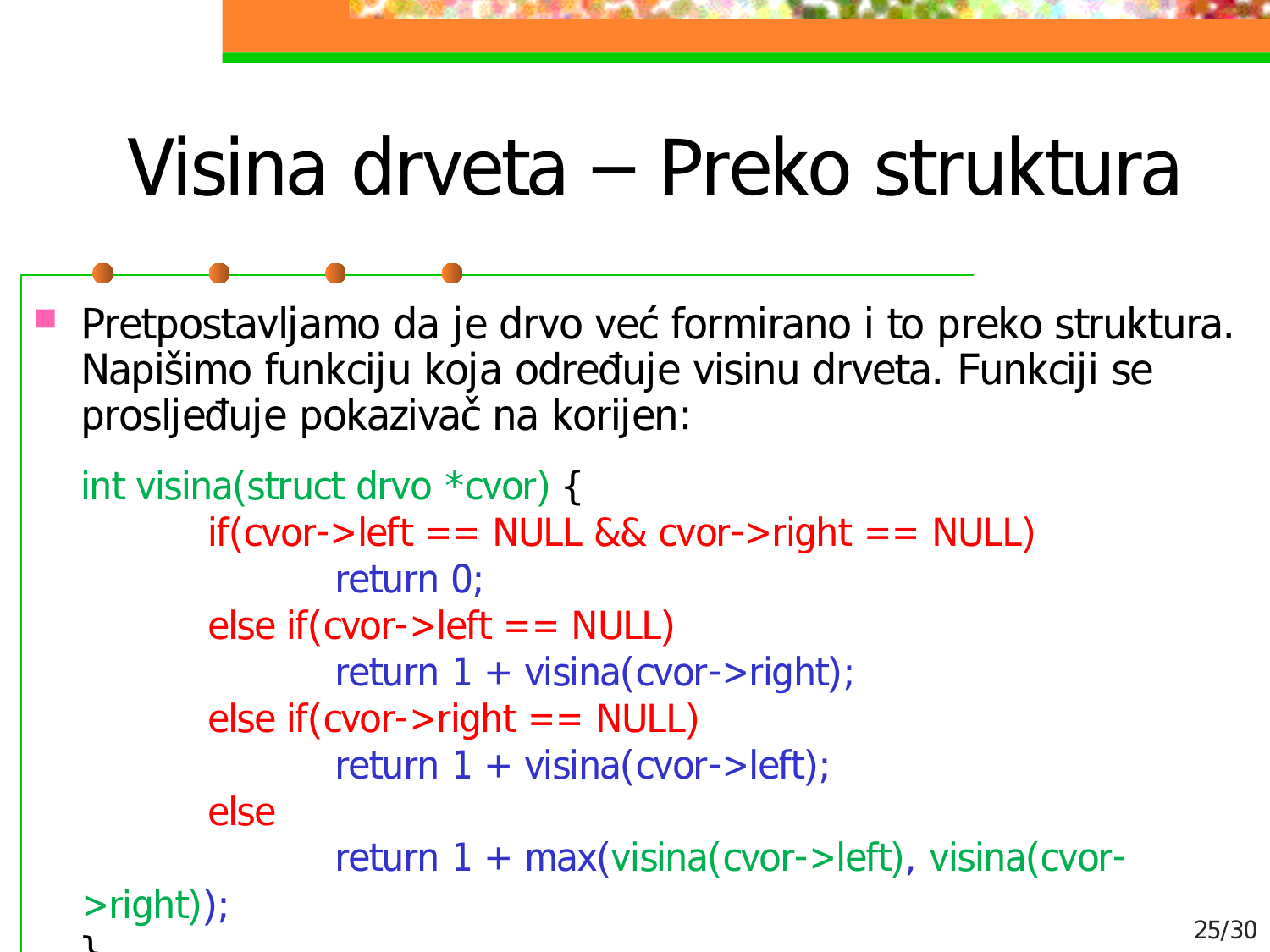

# Visina drveta – Preko struktura
Pretpostavljamo da je drvo već formirano i to preko struktura. Napišimo funkciju koja određuje visinu drveta. Funkciji se prosljeđuje pokazivač na korijen:
	int visina(struct drvo *cvor) {
		if(cvor->left == NULL && cvor->right == NULL)
			return 0;
	else if(cvor->left == NULL)
			return 1 + visina(cvor->right);
	else if(cvor->right == NULL)
			return 1 + visina(cvor->left);
	else
			return 1 + max(visina(cvor->left), visina(cvor->right));
}
25/30